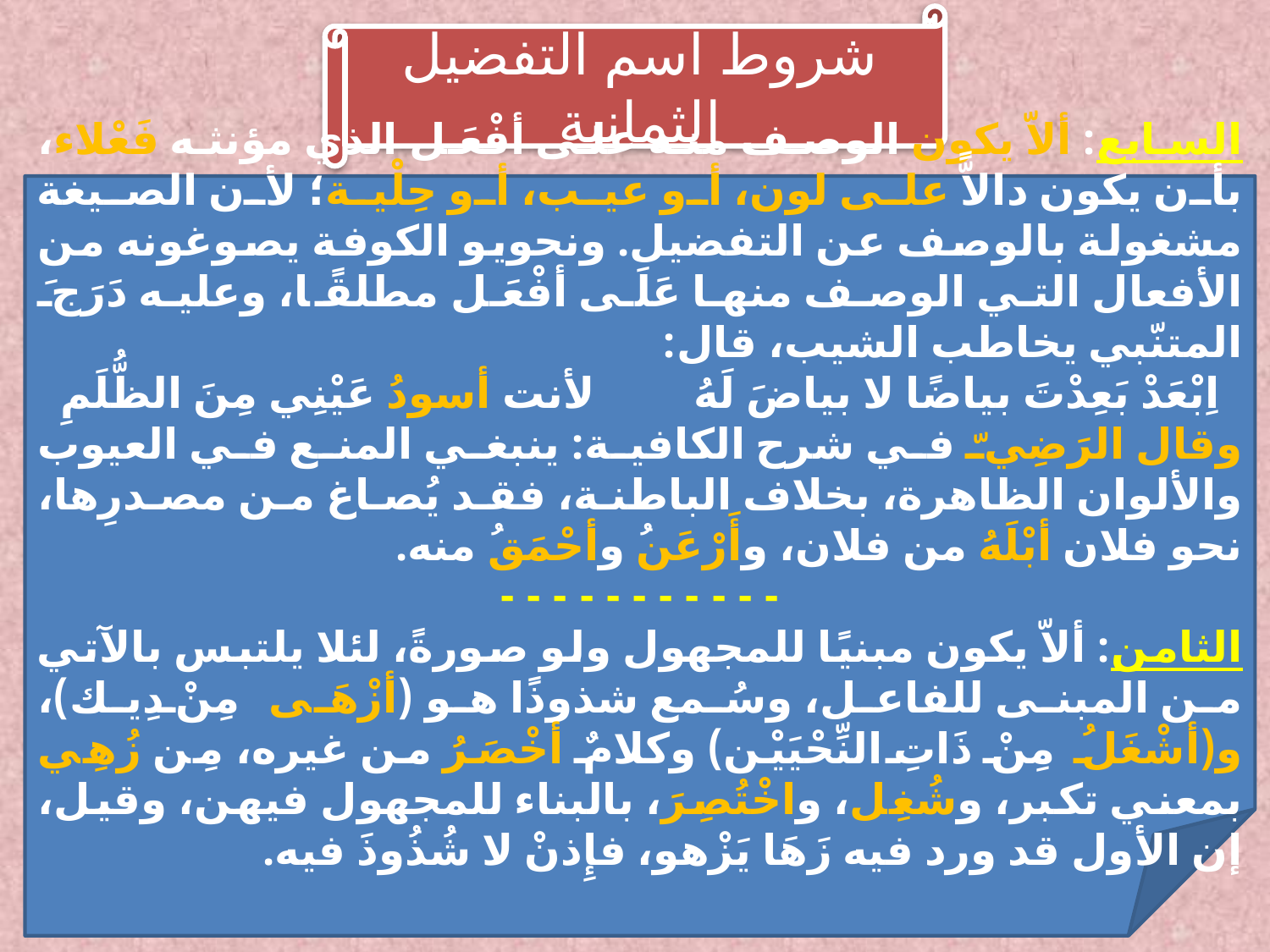

شروط اسم التفضيل الثمانية
السابع: ألاّ يكون الوصف منه على أفْعَل الذي مؤنثه فَعْلاء، بأن يكون دالاًّ على لون، أو عيب، أو حِلْية؛ لأن الصيغة مشغولة بالوصف عن التفضيل. ونحويو الكوفة يصوغونه من الأفعال التي الوصف منها عَلَى أفْعَل مطلقًا، وعليه دَرَجَ المتنّبي يخاطب الشيب، قال:
اِبْعَدْ بَعِدْتَ بياضًا لا بياضَ لَهُ         لأنت أسودُ عَيْنِي مِنَ الظُّلَمِ
وقال الرَضِيّ في شرح الكافية: ينبغي المنع في العيوب والألوان الظاهرة، بخلاف الباطنة، فقد يُصاغ من مصدرِها، نحو فلان أبْلَهُ من فلان، وأَرْعَنُ وأحْمَقُ منه.
- - - - - - - - - - -
الثامن: ألاّ يكون مبنيًا للمجهول ولو صورةً، لئلا يلتبس بالآتي من المبنى للفاعل، وسُمع شذوذًا هو (أزْهَى مِنْ دِيك)، و(أشْغَلُ مِنْ ذَاتِ النِّحْيَيْن) وكلامٌ أخْصَرُ من غيره، مِن زُهِي بمعني تكبر، وشُغِل، واخْتُصِرَ، بالبناء للمجهول فيهن، وقيل، إن الأول قد ورد فيه زَهَا يَزْهو، فإِذنْ لا شُذُوذَ فيه.